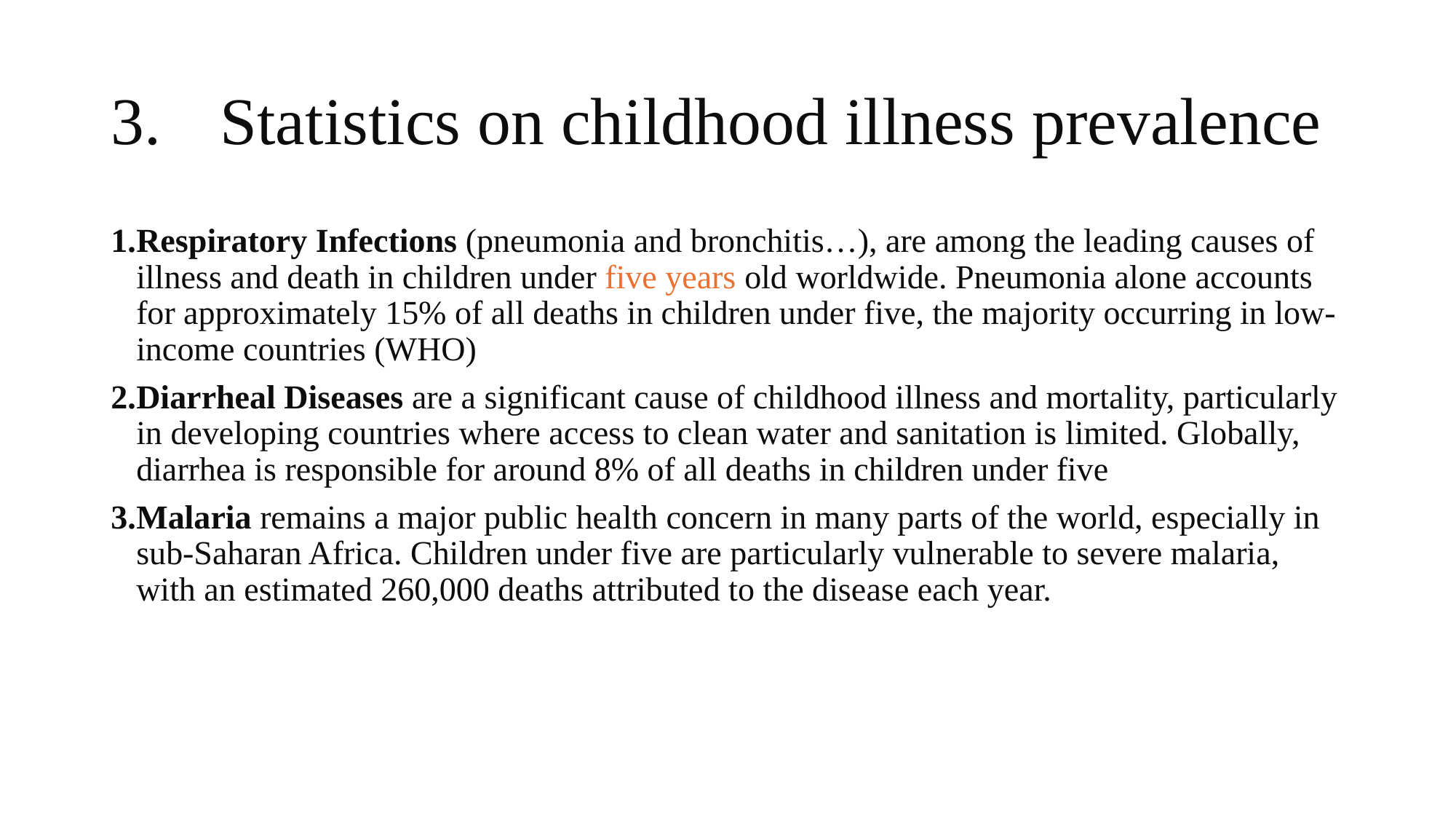

# 3.	Statistics on childhood illness prevalence
Respiratory Infections (pneumonia and bronchitis…), are among the leading causes of illness and death in children under five years old worldwide. Pneumonia alone accounts for approximately 15% of all deaths in children under five, the majority occurring in low-income countries (WHO)
Diarrheal Diseases are a significant cause of childhood illness and mortality, particularly in developing countries where access to clean water and sanitation is limited. Globally, diarrhea is responsible for around 8% of all deaths in children under five
Malaria remains a major public health concern in many parts of the world, especially in sub-Saharan Africa. Children under five are particularly vulnerable to severe malaria, with an estimated 260,000 deaths attributed to the disease each year.